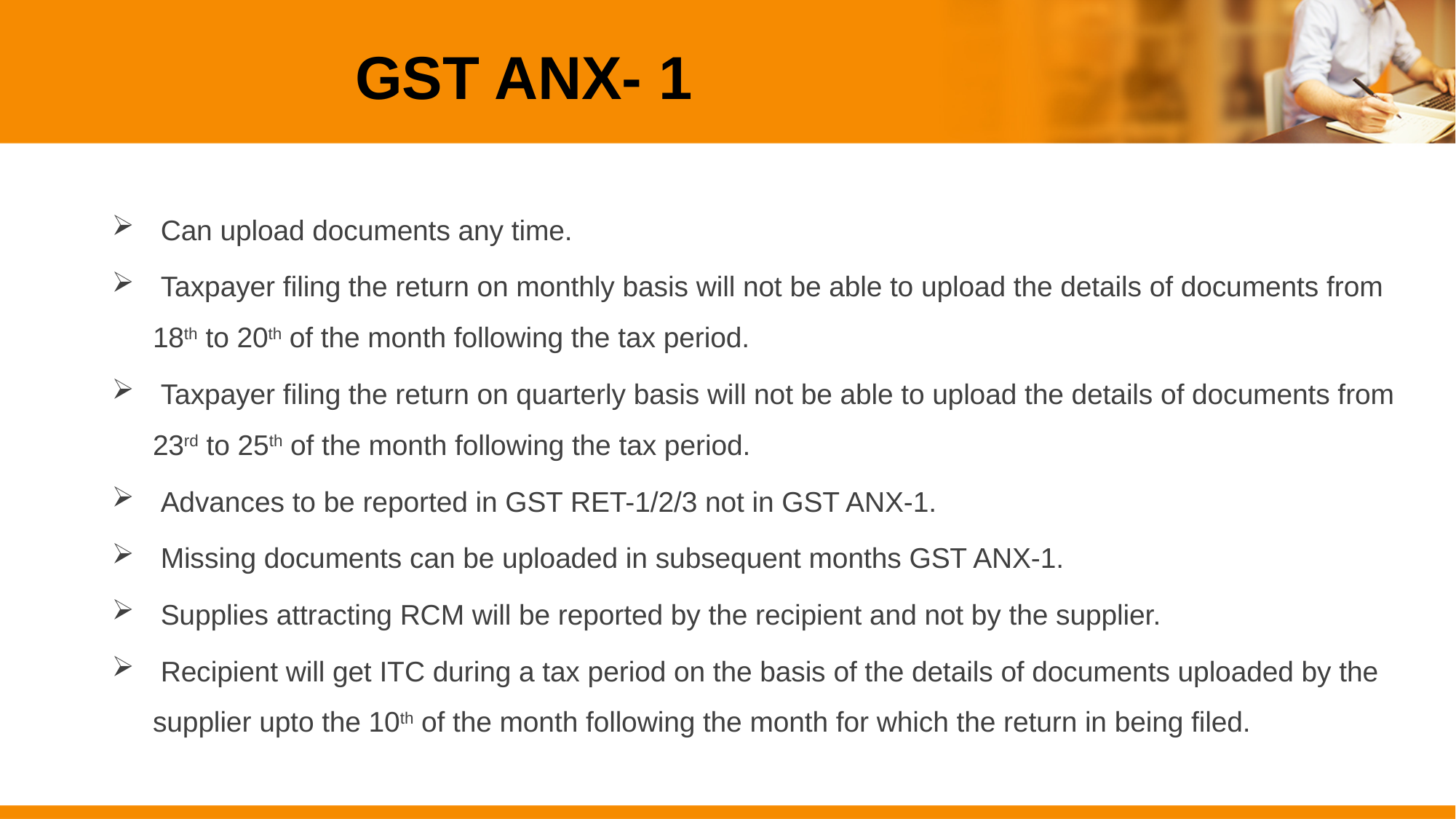

# GST ANX- 1
 Can upload documents any time.
 Taxpayer filing the return on monthly basis will not be able to upload the details of documents from 18th to 20th of the month following the tax period.
 Taxpayer filing the return on quarterly basis will not be able to upload the details of documents from 23rd to 25th of the month following the tax period.
 Advances to be reported in GST RET-1/2/3 not in GST ANX-1.
 Missing documents can be uploaded in subsequent months GST ANX-1.
 Supplies attracting RCM will be reported by the recipient and not by the supplier.
 Recipient will get ITC during a tax period on the basis of the details of documents uploaded by the supplier upto the 10th of the month following the month for which the return in being filed.